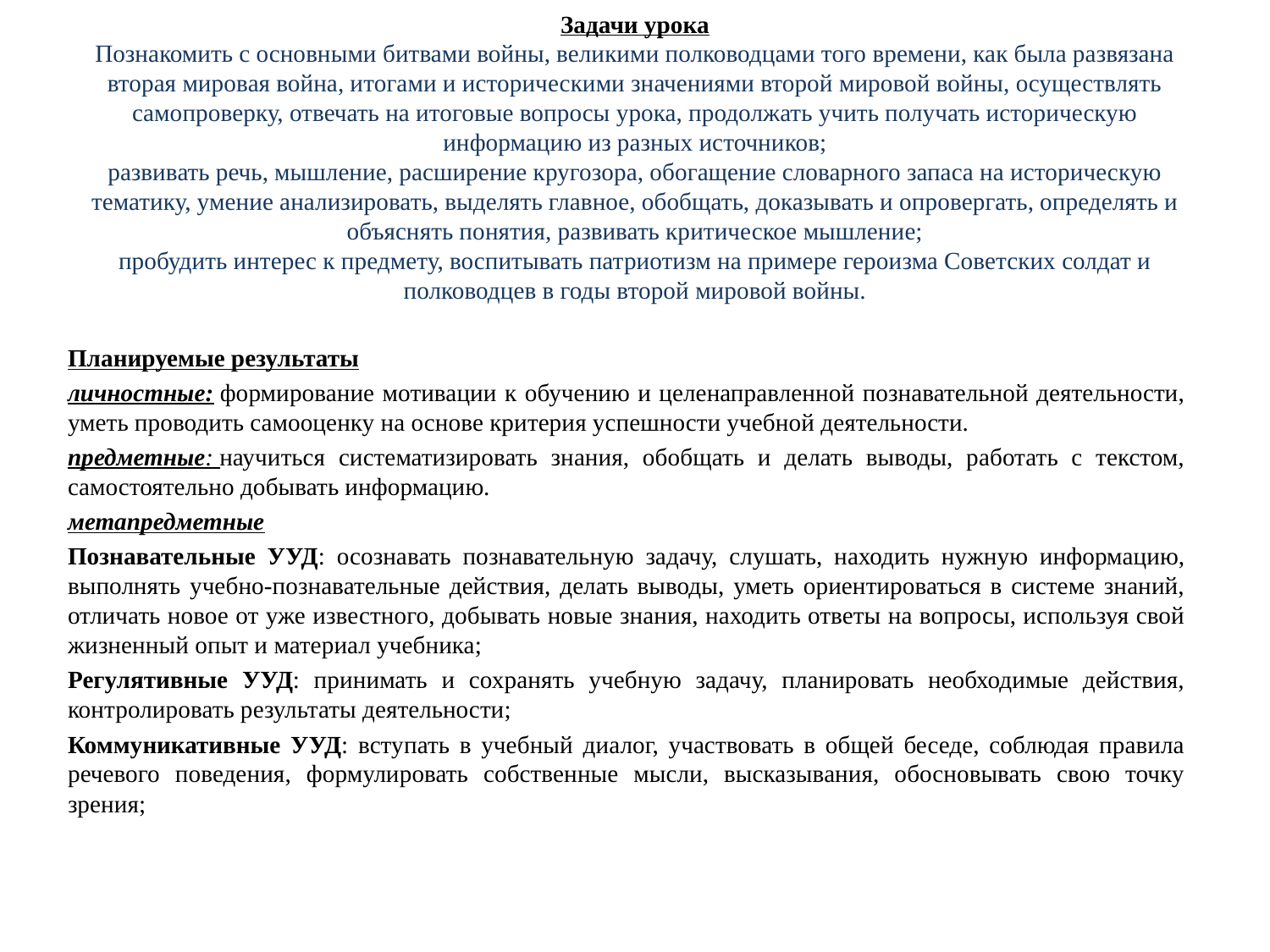

# Задачи урока Познакомить с основными битвами войны, великими полководцами того времени, как была развязана вторая мировая война, итогами и историческими значениями второй мировой войны, осуществлять самопроверку, отвечать на итоговые вопросы урока, продолжать учить получать историческую информацию из разных источников; развивать речь, мышление, расширение кругозора, обогащение словарного запаса на историческую тематику, умение анализировать, выделять главное, обобщать, доказывать и опровергать, определять и объяснять понятия, развивать критическое мышление; пробудить интерес к предмету, воспитывать патриотизм на примере героизма Советских солдат и полководцев в годы второй мировой войны.
Планируемые результаты
личностные: формирование мотивации к обучению и целенаправленной познавательной деятельности, уметь проводить самооценку на основе критерия успешности учебной деятельности.
предметные: научиться систематизировать знания, обобщать и делать выводы, работать с текстом, самостоятельно добывать информацию.
метапредметные
Познавательные УУД: осознавать познавательную задачу, слушать, находить нужную информацию, выполнять учебно-познавательные действия, делать выводы, уметь ориентироваться в системе знаний, отличать новое от уже известного, добывать новые знания, находить ответы на вопросы, используя свой жизненный опыт и материал учебника;
Регулятивные УУД: принимать и сохранять учебную задачу, планировать необходимые действия, контролировать результаты деятельности;
Коммуникативные УУД: вступать в учебный диалог, участвовать в общей беседе, соблюдая правила речевого поведения, формулировать собственные мысли, высказывания, обосновывать свою точку зрения;